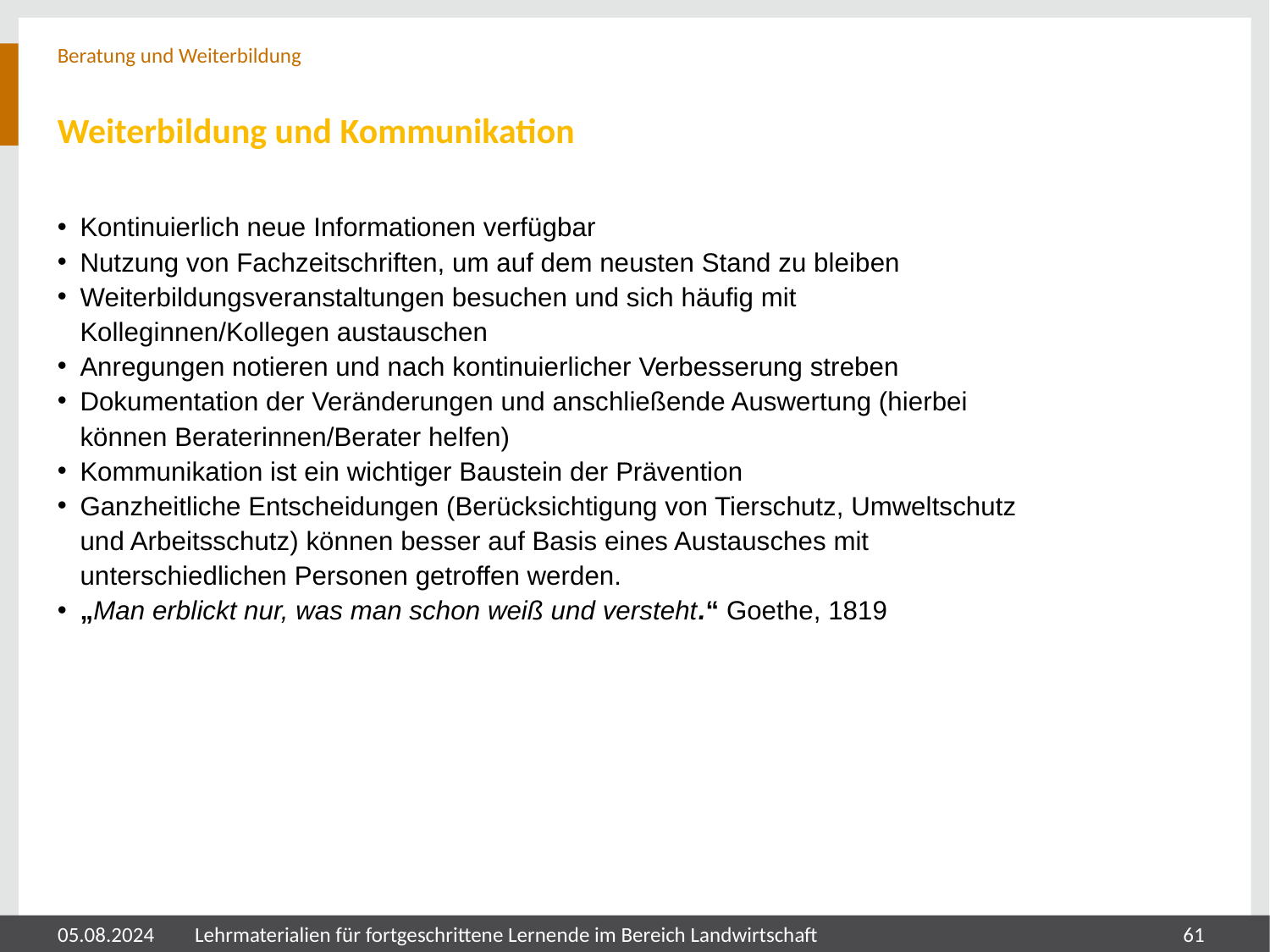

Beratung und Weiterbildung
# Weiterbildung und Kommunikation
Kontinuierlich neue Informationen verfügbar
Nutzung von Fachzeitschriften, um auf dem neusten Stand zu bleiben
Weiterbildungsveranstaltungen besuchen und sich häufig mit Kolleginnen/Kollegen austauschen
Anregungen notieren und nach kontinuierlicher Verbesserung streben
Dokumentation der Veränderungen und anschließende Auswertung (hierbei können Beraterinnen/Berater helfen)
Kommunikation ist ein wichtiger Baustein der Prävention
Ganzheitliche Entscheidungen (Berücksichtigung von Tierschutz, Umweltschutz und Arbeitsschutz) können besser auf Basis eines Austausches mit unterschiedlichen Personen getroffen werden.
„Man erblickt nur, was man schon weiß und versteht.“ Goethe, 1819

05.08.2024
Lehrmaterialien für fortgeschrittene Lernende im Bereich Landwirtschaft
61